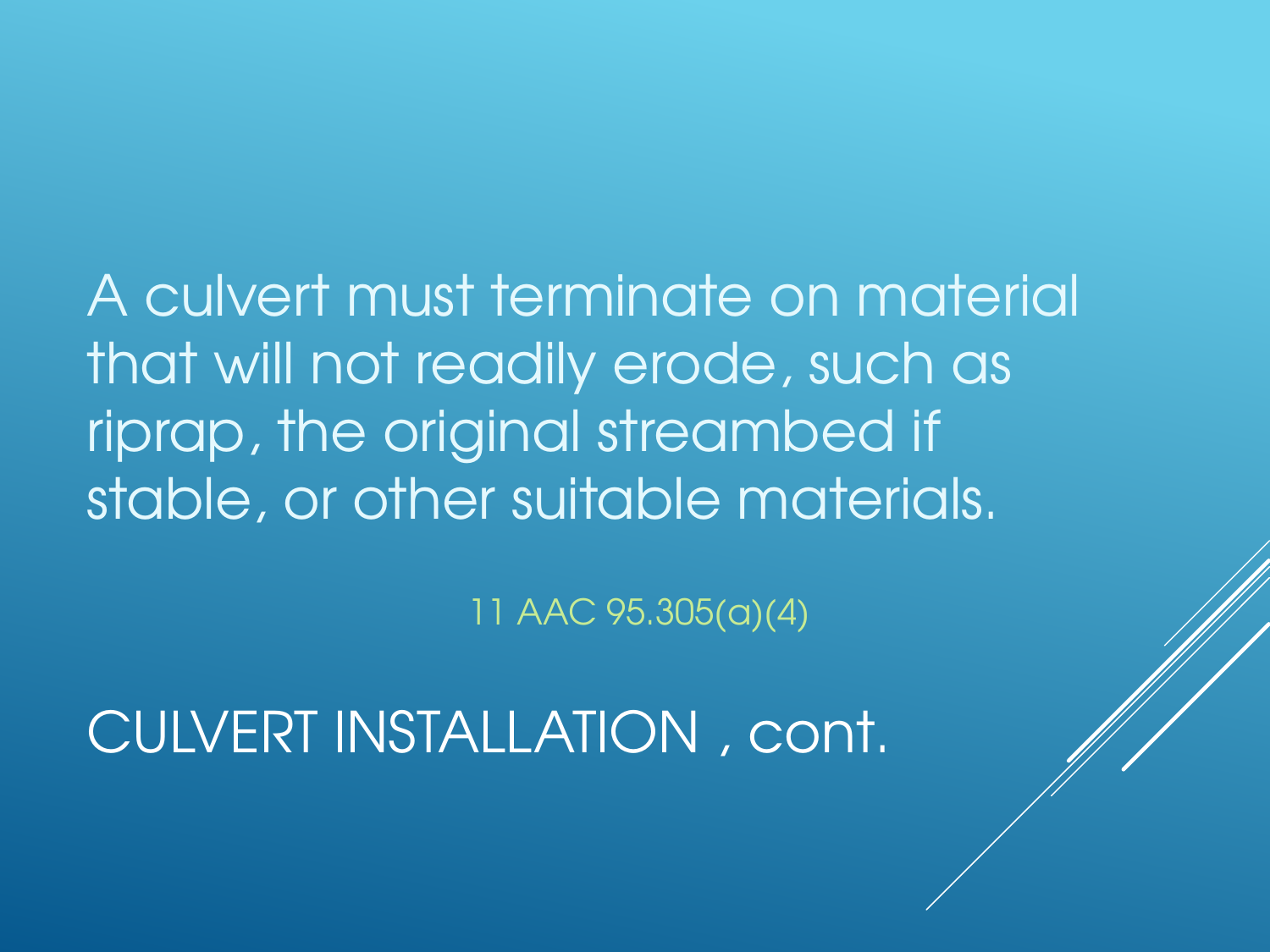

A culvert must terminate on material that will not readily erode, such as riprap, the original streambed if stable, or other suitable materials.
										11 AAC 95.305(a)(4)

# Culvert installation , cont.